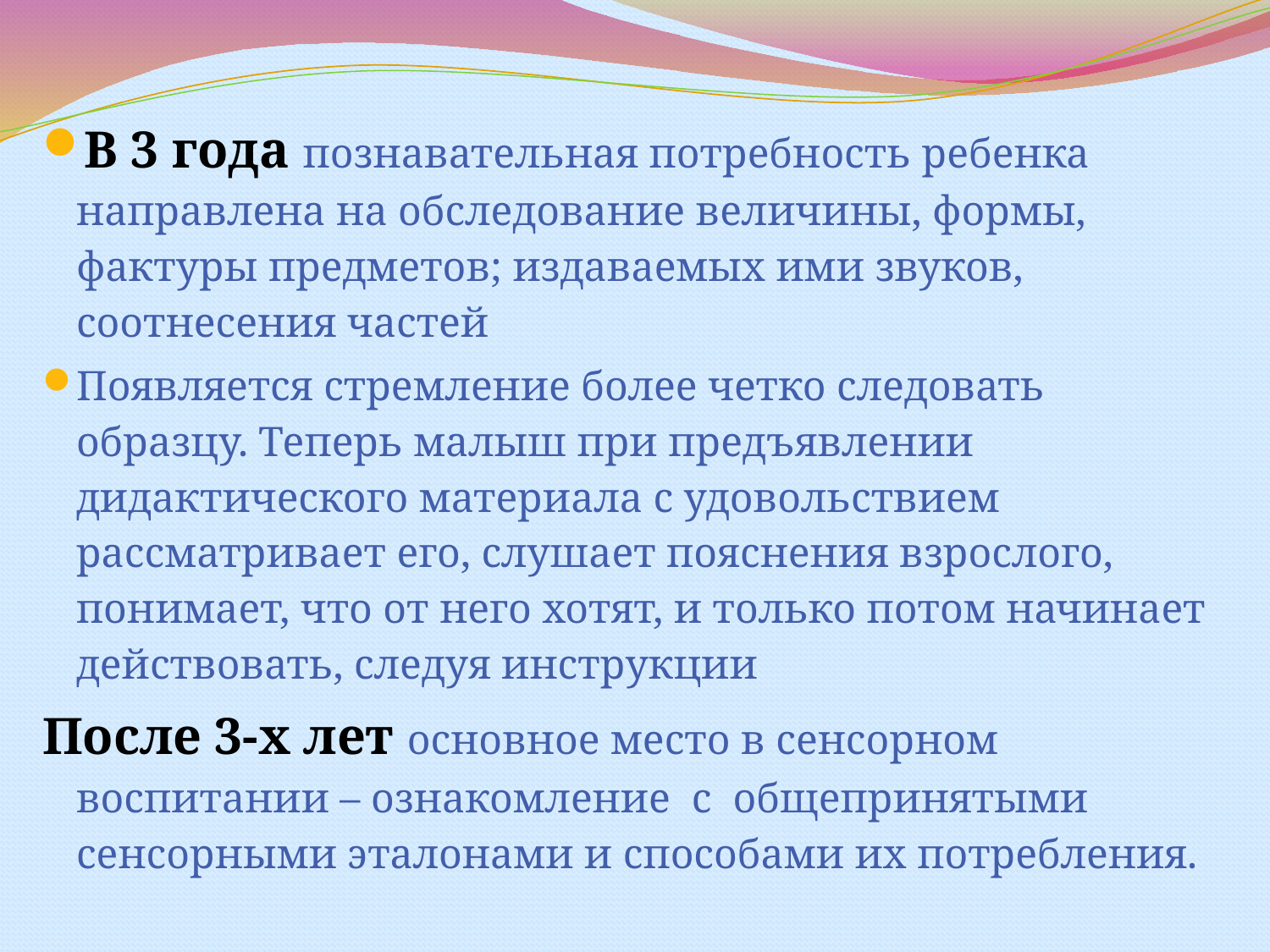

В 3 года познавательная потребность ребенка направлена на обследование величины, формы, фактуры предметов; издаваемых ими звуков, соотнесения частей
Появляется стремление более четко следовать образцу. Теперь малыш при предъявлении дидактического материала с удовольствием рассматривает его, слушает пояснения взрослого, понимает, что от него хотят, и только потом начинает действовать, следуя инструкции
После 3-х лет основное место в сенсорном воспитании – ознакомление  с  общепринятыми сенсорными эталонами и способами их потребления.